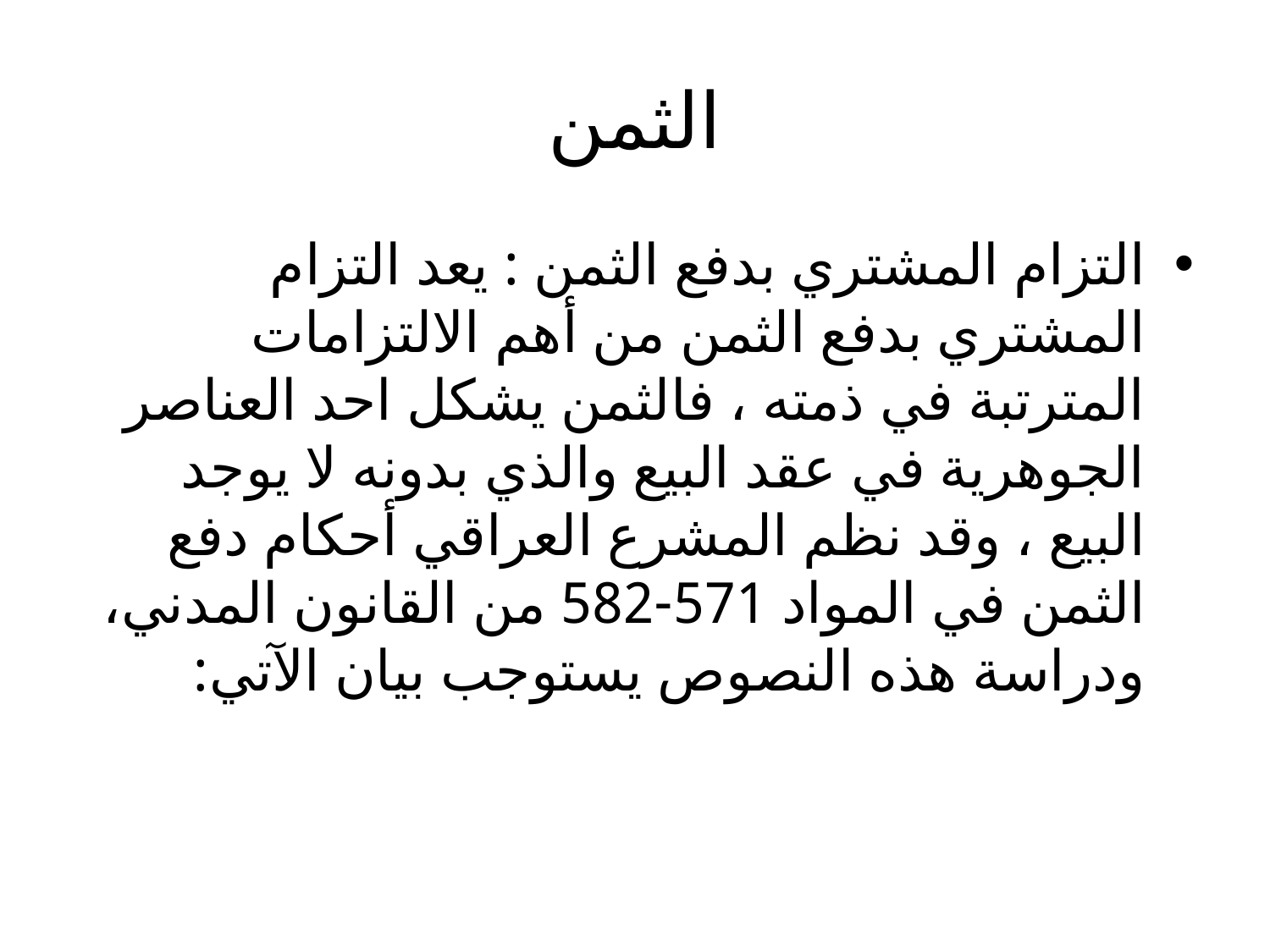

# الثمن
التزام المشتري بدفع الثمن : يعد التزام المشتري بدفع الثمن من أهم الالتزامات المترتبة في ذمته ، فالثمن يشكل احد العناصر الجوهرية في عقد البيع والذي بدونه لا يوجد البيع ، وقد نظم المشرع العراقي أحكام دفع الثمن في المواد 571-582 من القانون المدني، ودراسة هذه النصوص يستوجب بيان الآتي: